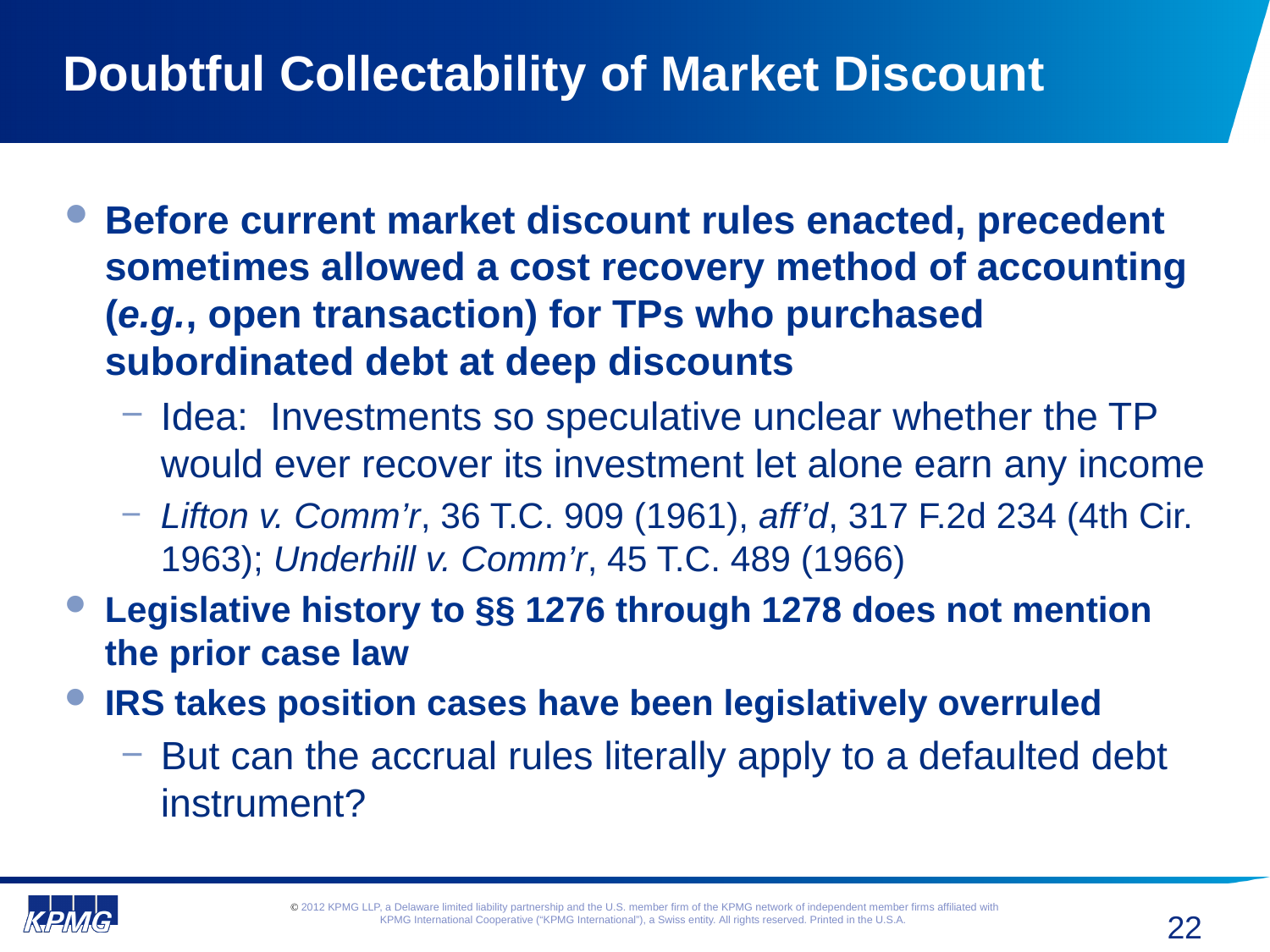

# Doubtful Collectability of Market Discount
Before current market discount rules enacted, precedent sometimes allowed a cost recovery method of accounting (e.g., open transaction) for TPs who purchased subordinated debt at deep discounts
Idea:  Investments so speculative unclear whether the TP would ever recover its investment let alone earn any income
Lifton v. Comm’r, 36 T.C. 909 (1961), aff’d, 317 F.2d 234 (4th Cir. 1963); Underhill v. Comm’r, 45 T.C. 489 (1966)
Legislative history to §§ 1276 through 1278 does not mention the prior case law
IRS takes position cases have been legislatively overruled
But can the accrual rules literally apply to a defaulted debt instrument?
22